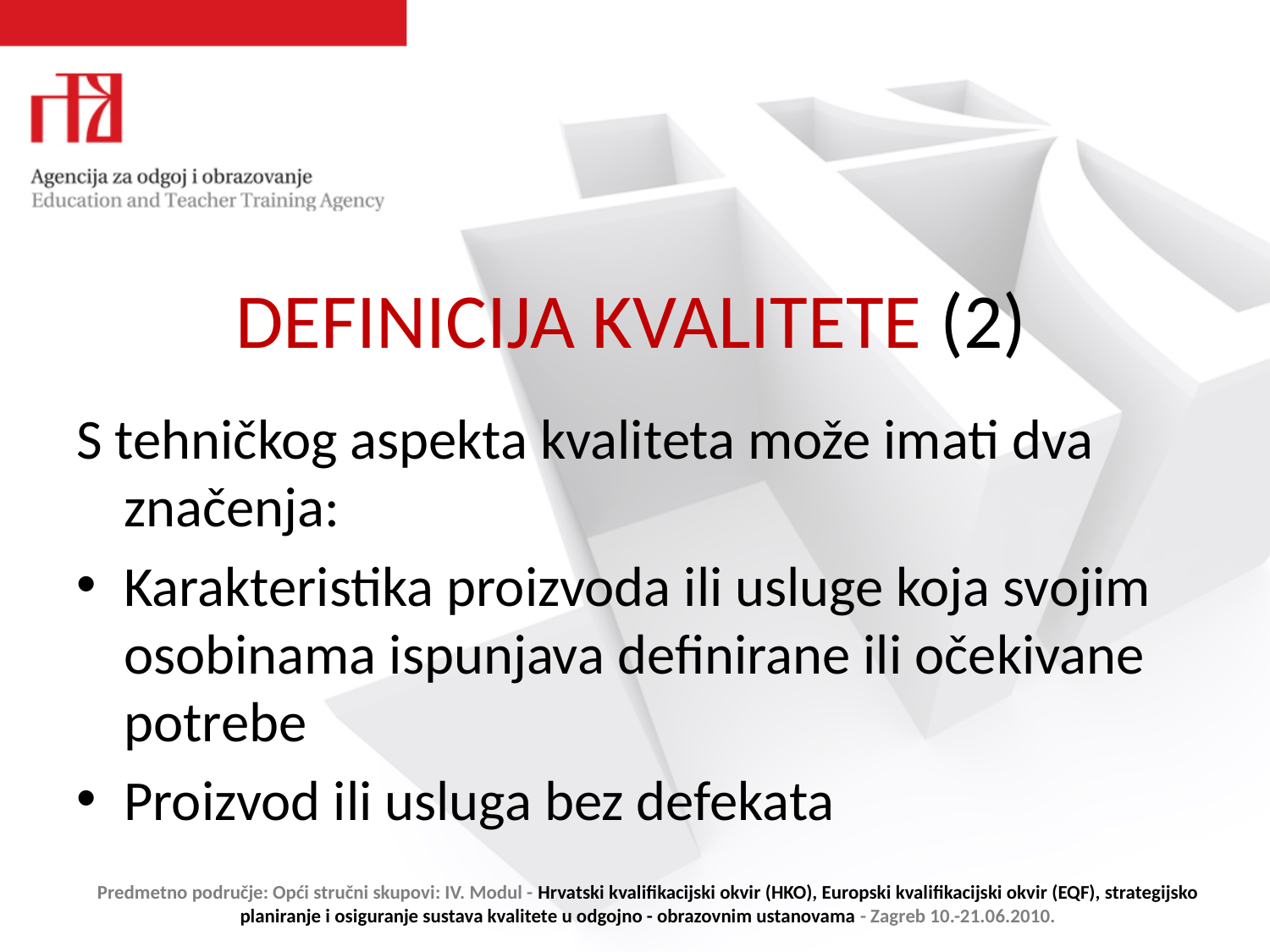

# DEFINICIJA KVALITETE (2)
S tehničkog aspekta kvaliteta može imati dva značenja:
Karakteristika proizvoda ili usluge koja svojim osobinama ispunjava definirane ili očekivane potrebe
Proizvod ili usluga bez defekata